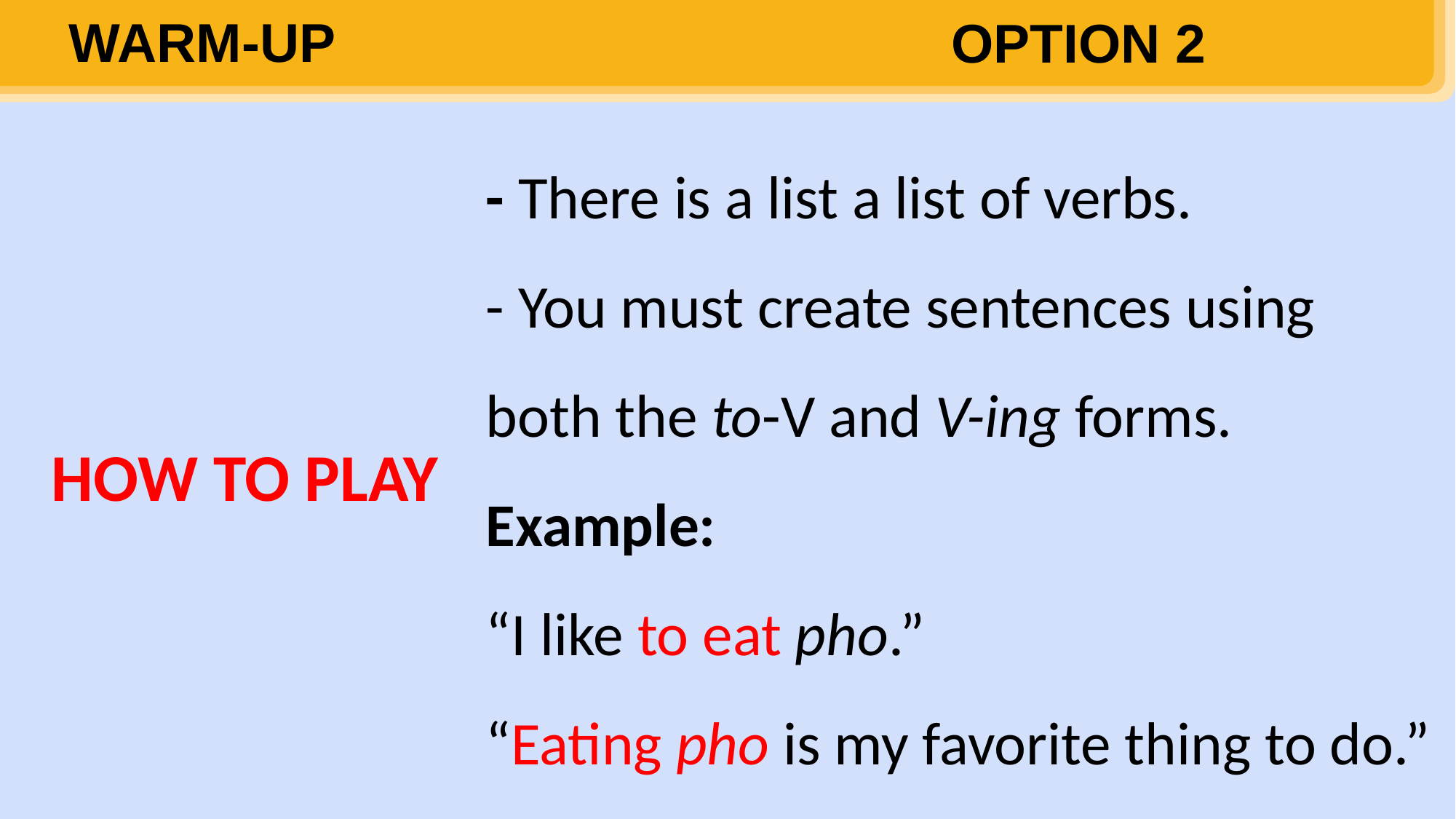

WARM-UP
OPTION 2
- There is a list a list of verbs.
- You must create sentences using both the to-V and V-ing forms.
Example:
“I like to eat pho.”
“Eating pho is my favorite thing to do.”
HOW TO PLAY